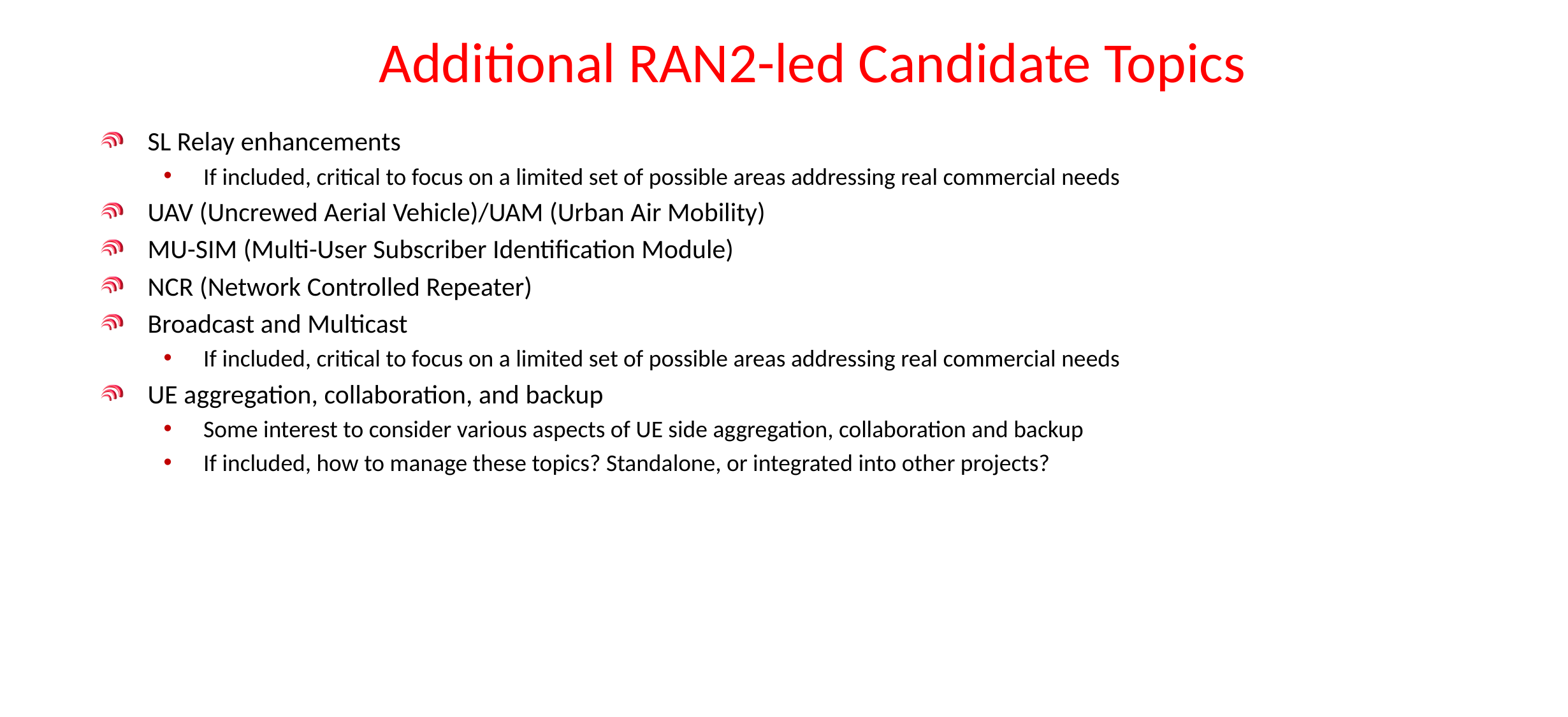

# Additional RAN2-led Candidate Topics
SL Relay enhancements
If included, critical to focus on a limited set of possible areas addressing real commercial needs
UAV (Uncrewed Aerial Vehicle)/UAM (Urban Air Mobility)
MU-SIM (Multi-User Subscriber Identification Module)
NCR (Network Controlled Repeater)
Broadcast and Multicast
If included, critical to focus on a limited set of possible areas addressing real commercial needs
UE aggregation, collaboration, and backup
Some interest to consider various aspects of UE side aggregation, collaboration and backup
If included, how to manage these topics? Standalone, or integrated into other projects?